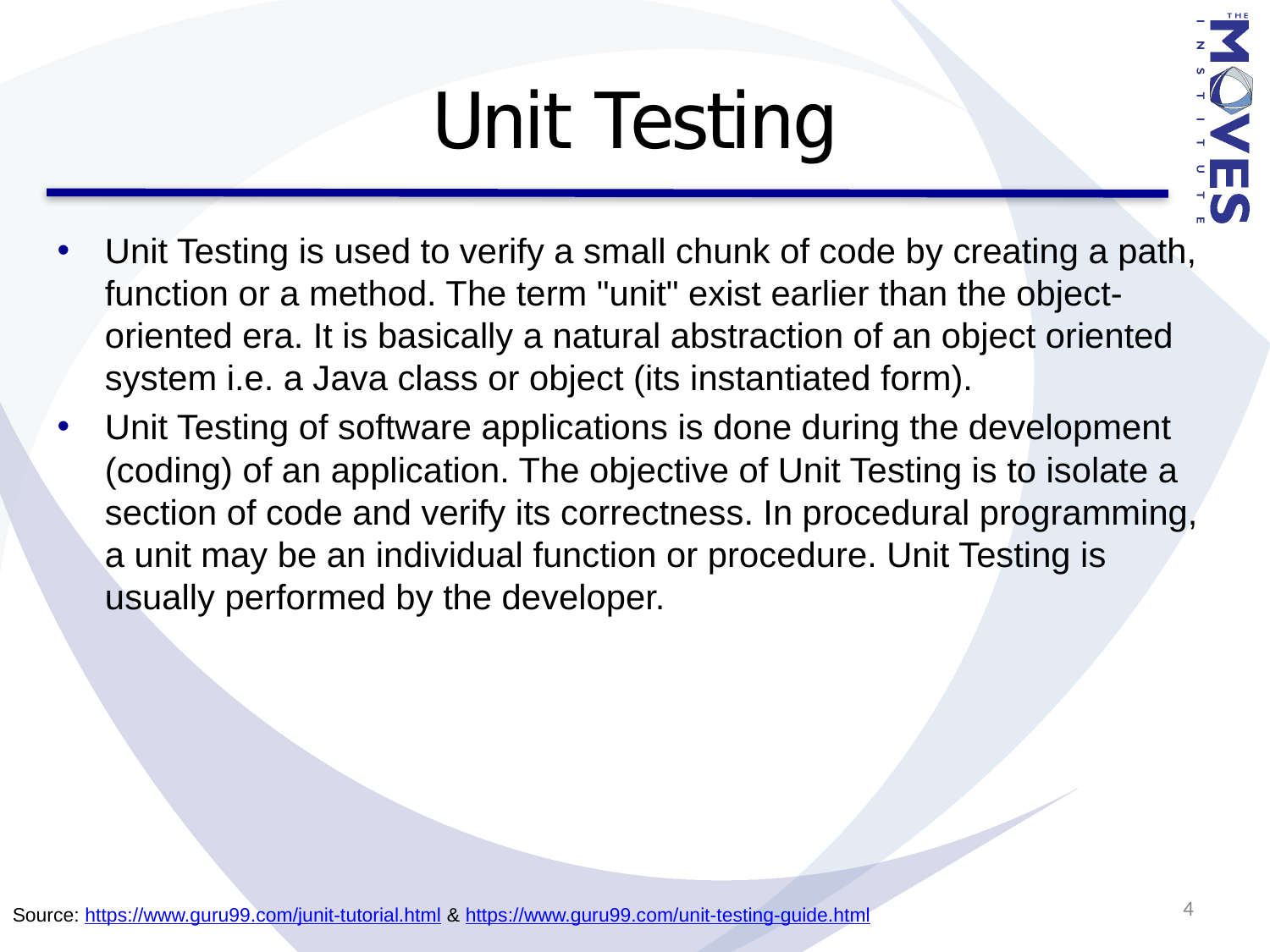

# Unit Testing
Unit Testing is used to verify a small chunk of code by creating a path, function or a method. The term "unit" exist earlier than the object-oriented era. It is basically a natural abstraction of an object oriented system i.e. a Java class or object (its instantiated form).
Unit Testing of software applications is done during the development (coding) of an application. The objective of Unit Testing is to isolate a section of code and verify its correctness. In procedural programming, a unit may be an individual function or procedure. Unit Testing is usually performed by the developer.
4
Source: https://www.guru99.com/junit-tutorial.html & https://www.guru99.com/unit-testing-guide.html